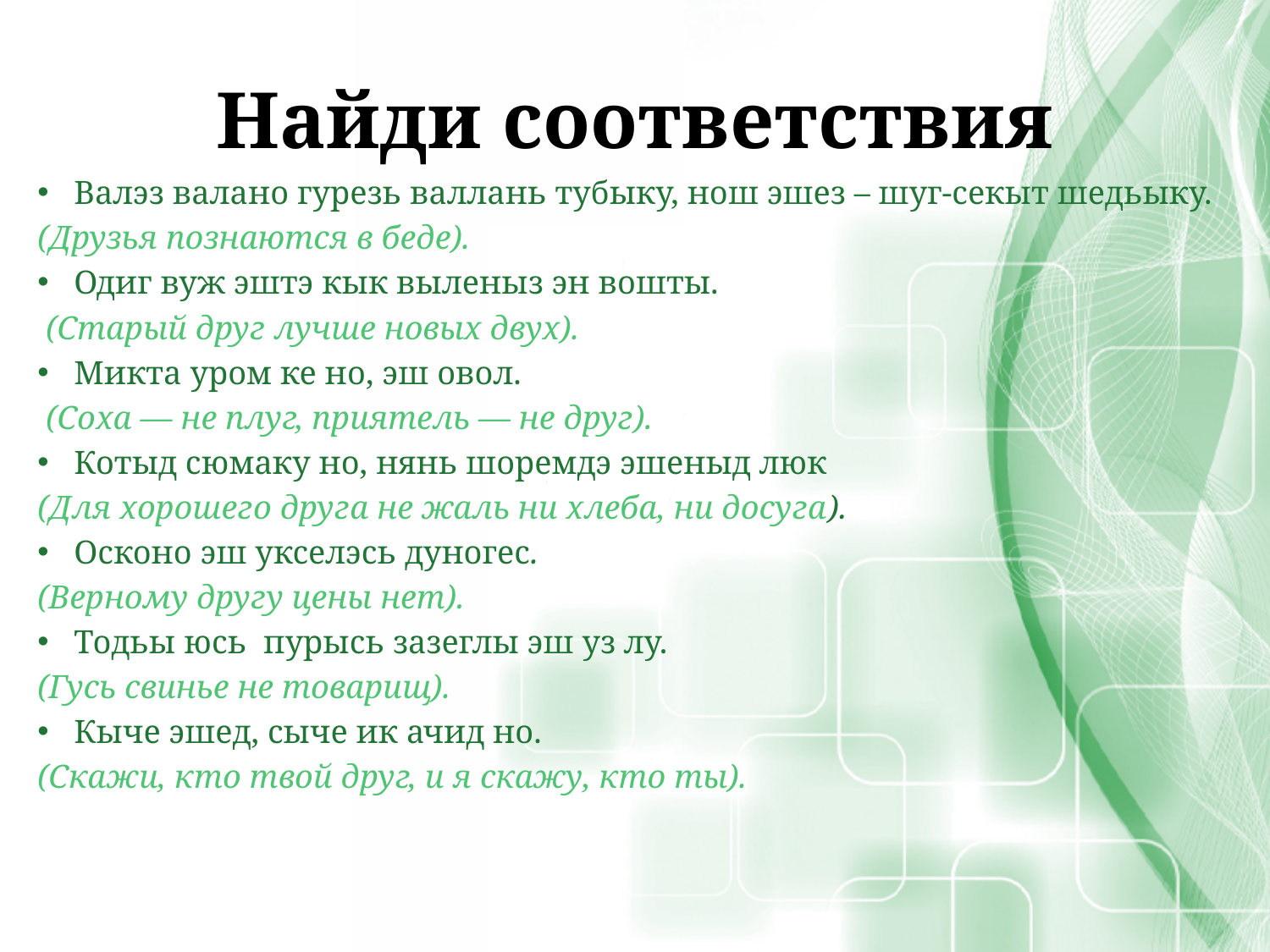

# Найди соответствия
Валэз валано гурезь валлань тубыку, нош эшез – шуг-секыт шедьыку.
(Друзья познаются в беде).
Одиг вуж эштэ кык выленыз эн вошты.
 (Старый друг лучше новых двух).
Микта уром ке но, эш овол.
 (Соха — не плуг, приятель — не друг).
Котыд сюмаку но, нянь шоремдэ эшеныд люк
(Для хорошего друга не жаль ни хлеба, ни досуга).
Осконо эш укселэсь дуногес.
(Верному другу цены нет).
Тодьы юсь  пурысь зазеглы эш уз лу.
(Гусь свинье не товарищ).
Кыче эшед, сыче ик ачид но.
(Скажи, кто твой друг, и я скажу, кто ты).